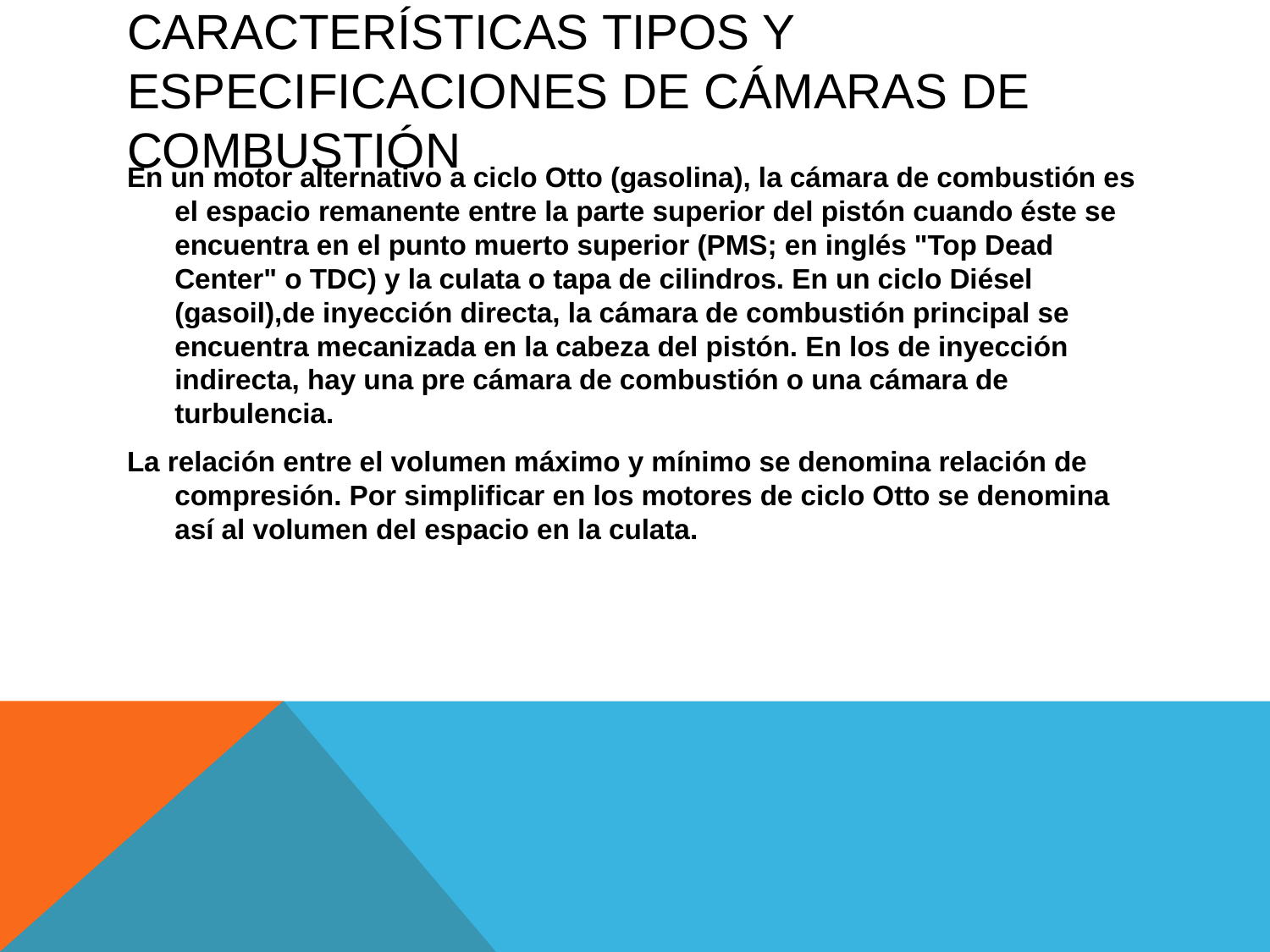

# Características tipos y especificaciones de cámaras de combustión
En un motor alternativo a ciclo Otto (gasolina), la cámara de combustión es el espacio remanente entre la parte superior del pistón cuando éste se encuentra en el punto muerto superior (PMS; en inglés "Top Dead Center" o TDC) y la culata o tapa de cilindros. En un ciclo Diésel (gasoil),de inyección directa, la cámara de combustión principal se encuentra mecanizada en la cabeza del pistón. En los de inyección indirecta, hay una pre cámara de combustión o una cámara de turbulencia.
La relación entre el volumen máximo y mínimo se denomina relación de compresión. Por simplificar en los motores de ciclo Otto se denomina así al volumen del espacio en la culata.